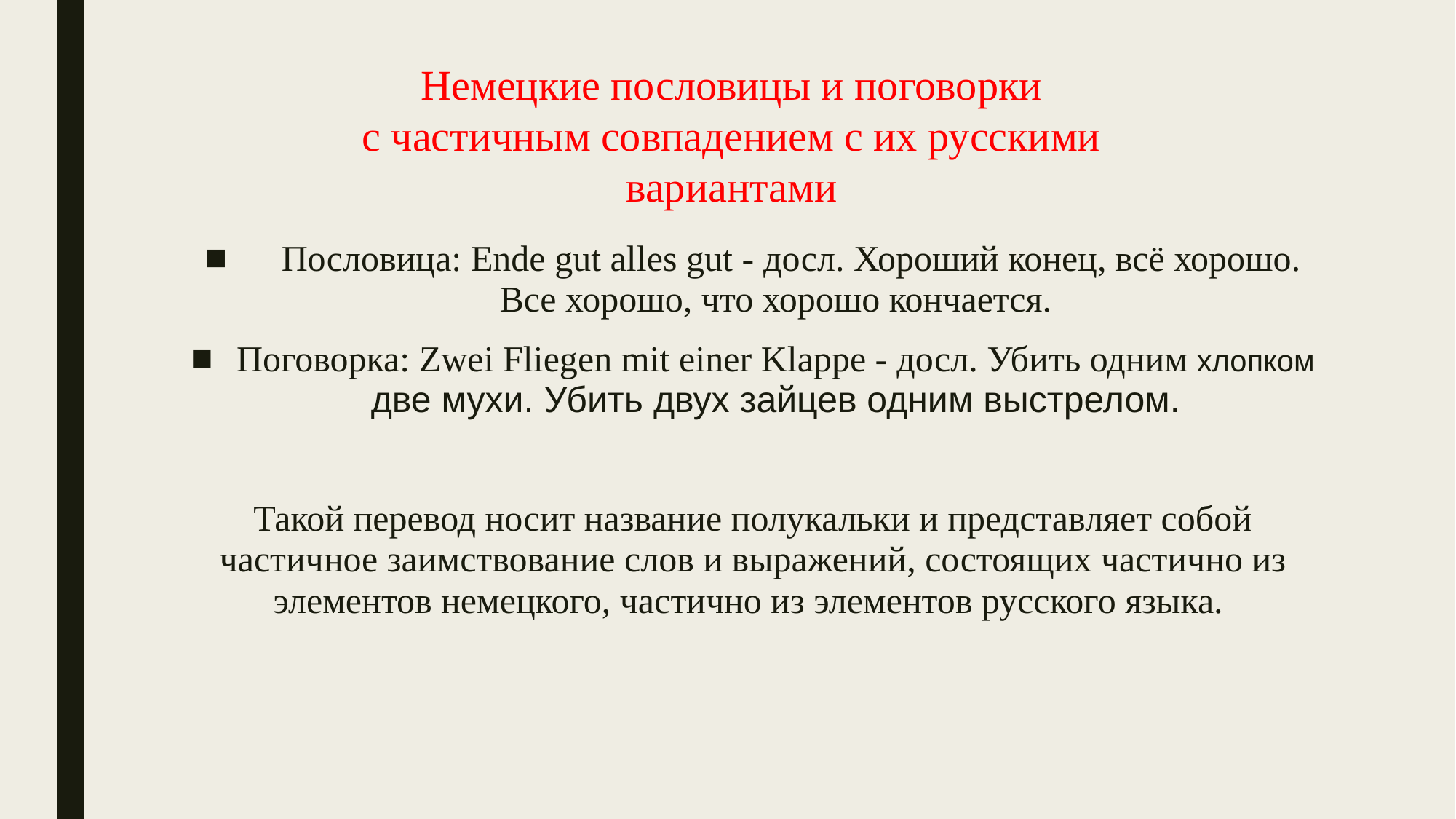

#
Немецкие пословицы и поговорки
с частичным совпадением с их русскими  вариантами
   Пословица: Ende gut alles gut - досл. Хороший конец, всё хорошо. Все хорошо, что хорошо кончается.
Поговорка: Zwei Fliegen mit einer Klappe - досл. Убить одним хлопком две мухи. Убить двух зайцев одним выстрелом.

Такой перевод носит название полукальки и представляет собой частичное заимствование слов и выражений, состоящих частично из элементов немецкого, частично из элементов русского языка.